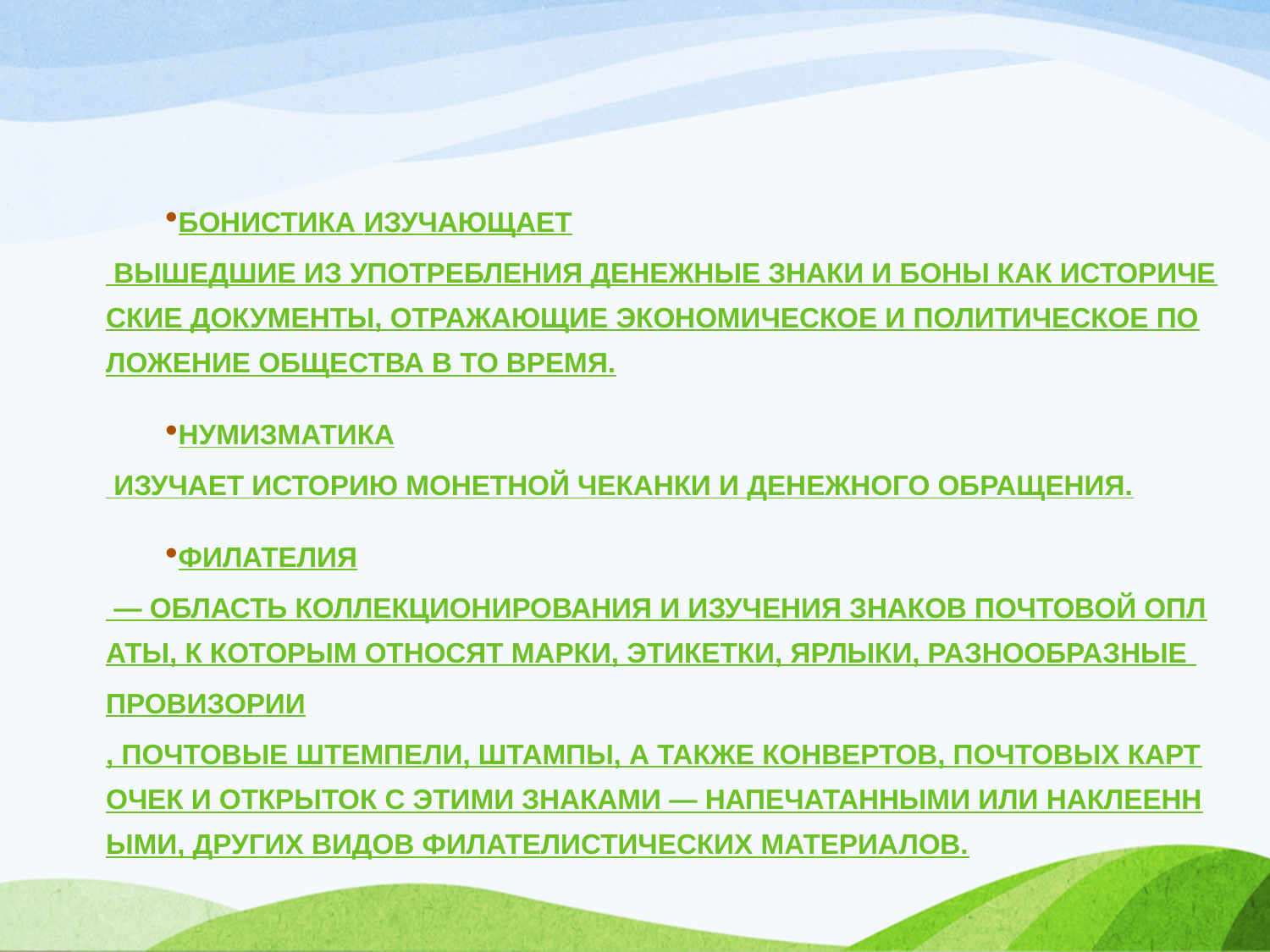

Бонистика изучающает вышедшие из употребления денежные знаки и боны как исторические документы, отражающие экономическое и политическое положение общества в то время.
Нумизматика изучает историю монетной чеканки и денежного обращения.
Филателия — область коллекционирования и изучения знаков почтовой оплаты, к которым относят марки, этикетки, ярлыки, разнообразные провизории, почтовые штемпели, штампы, а также конвертов, почтовых карточек и открыток с этими знаками — напечатанными или наклеенными, других видов филателистических материалов.